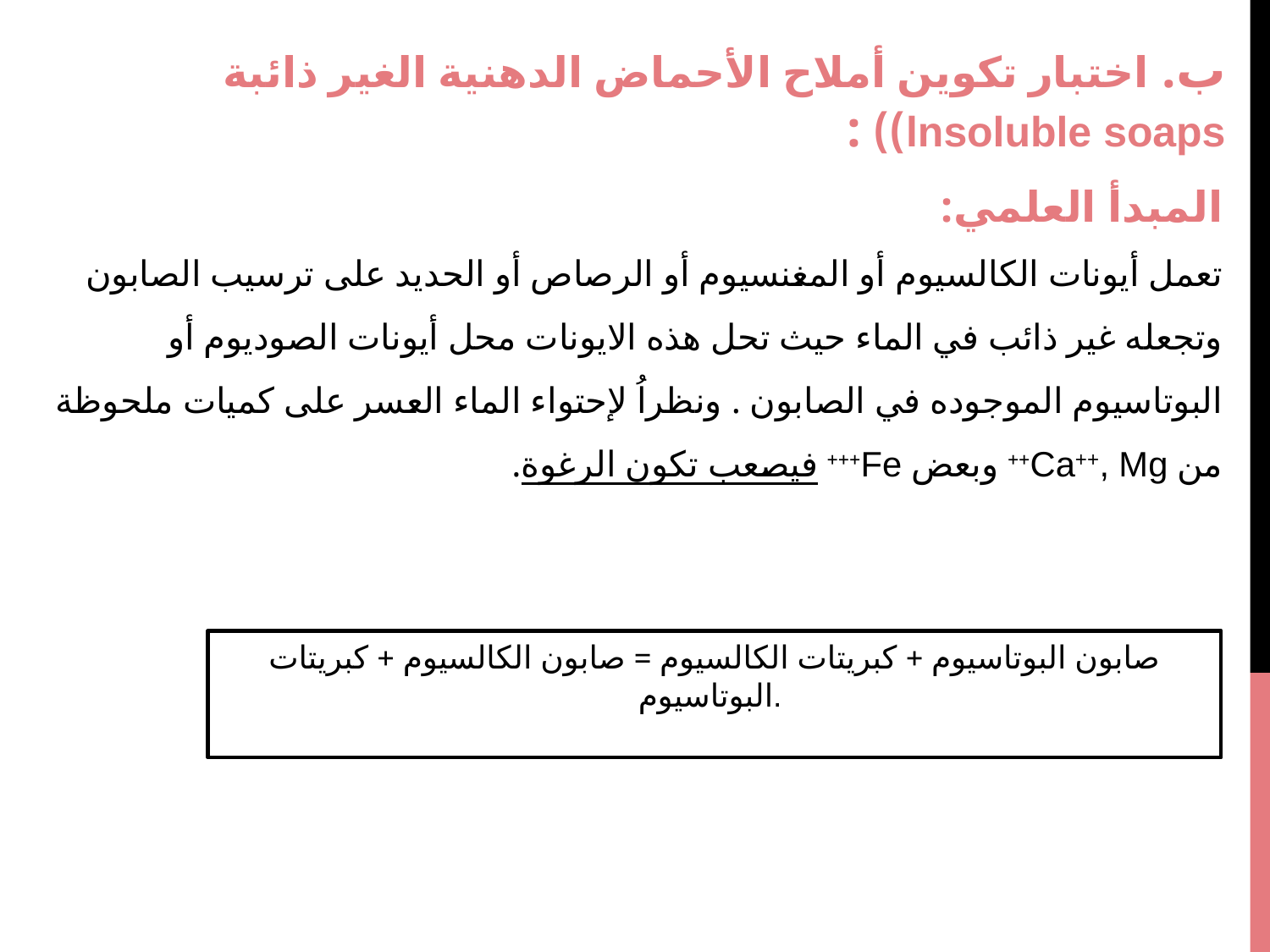

ب. اختبار تكوين أملاح الأحماض الدهنية الغير ذائبة lnsoluble soaps)) :
المبدأ العلمي:
تعمل أيونات الكالسيوم أو المغنسيوم أو الرصاص أو الحديد على ترسيب الصابون وتجعله غير ذائب في الماء حيث تحل هذه الايونات محل أيونات الصوديوم أو البوتاسيوم الموجوده في الصابون . ونظراُ لإحتواء الماء العسر على كميات ملحوظة من Ca++, Mg++ وبعض Fe+++ فيصعب تكون الرغوة.

( يتكون راسب أبيض من استيارات أو أوليات الكالسيوم).

صابون البوتاسيوم + كبريتات الكالسيوم = صابون الكالسيوم + كبريتات البوتاسيوم.